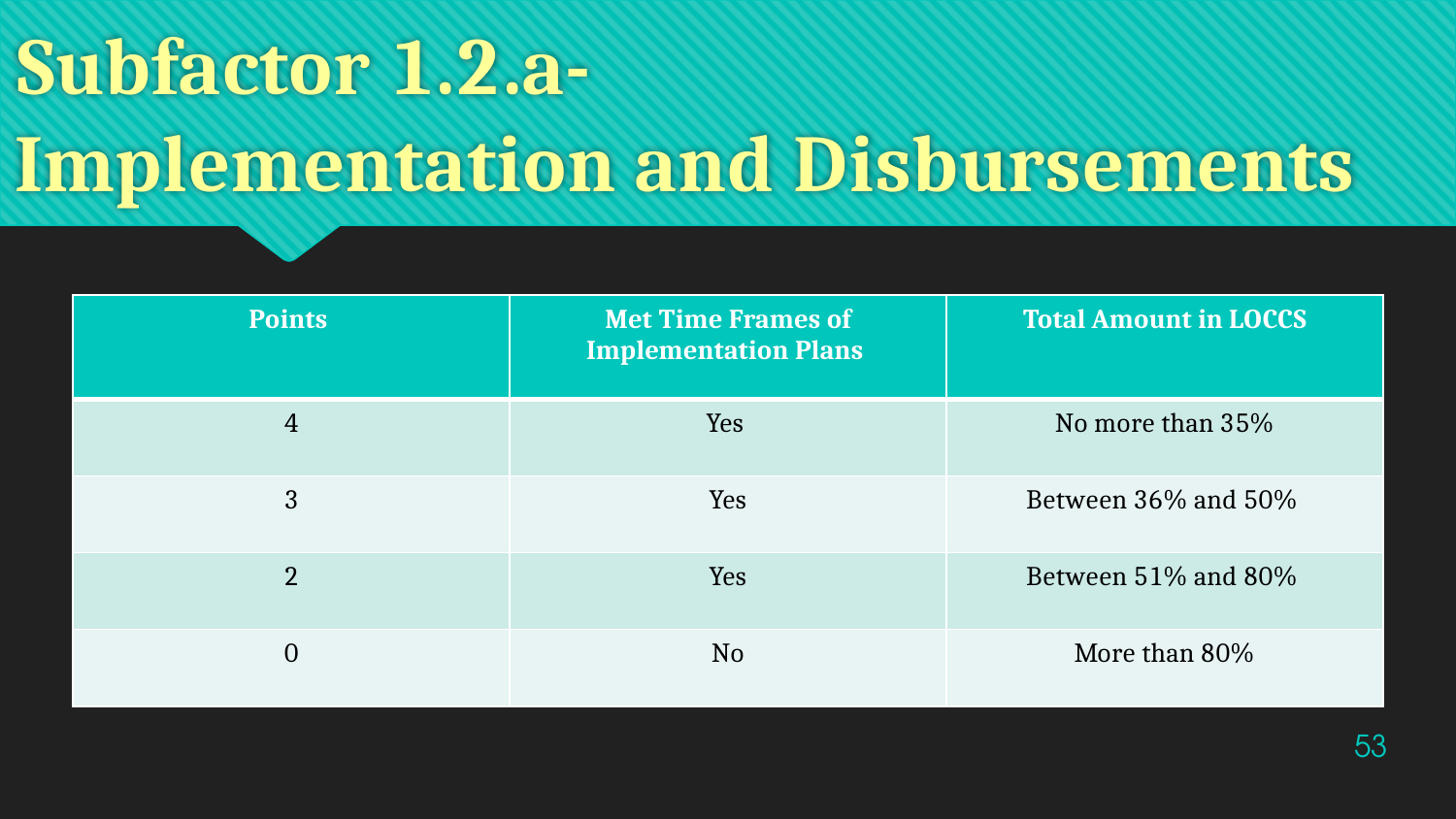

# Subfactor 1.2.a- Implementation and Disbursements
| Points | Met Time Frames of Implementation Plans | Total Amount in LOCCS |
| --- | --- | --- |
| 4 | Yes | No more than 35% |
| 3 | Yes | Between 36% and 50% |
| 2 | Yes | Between 51% and 80% |
| 0 | No | More than 80% |
53